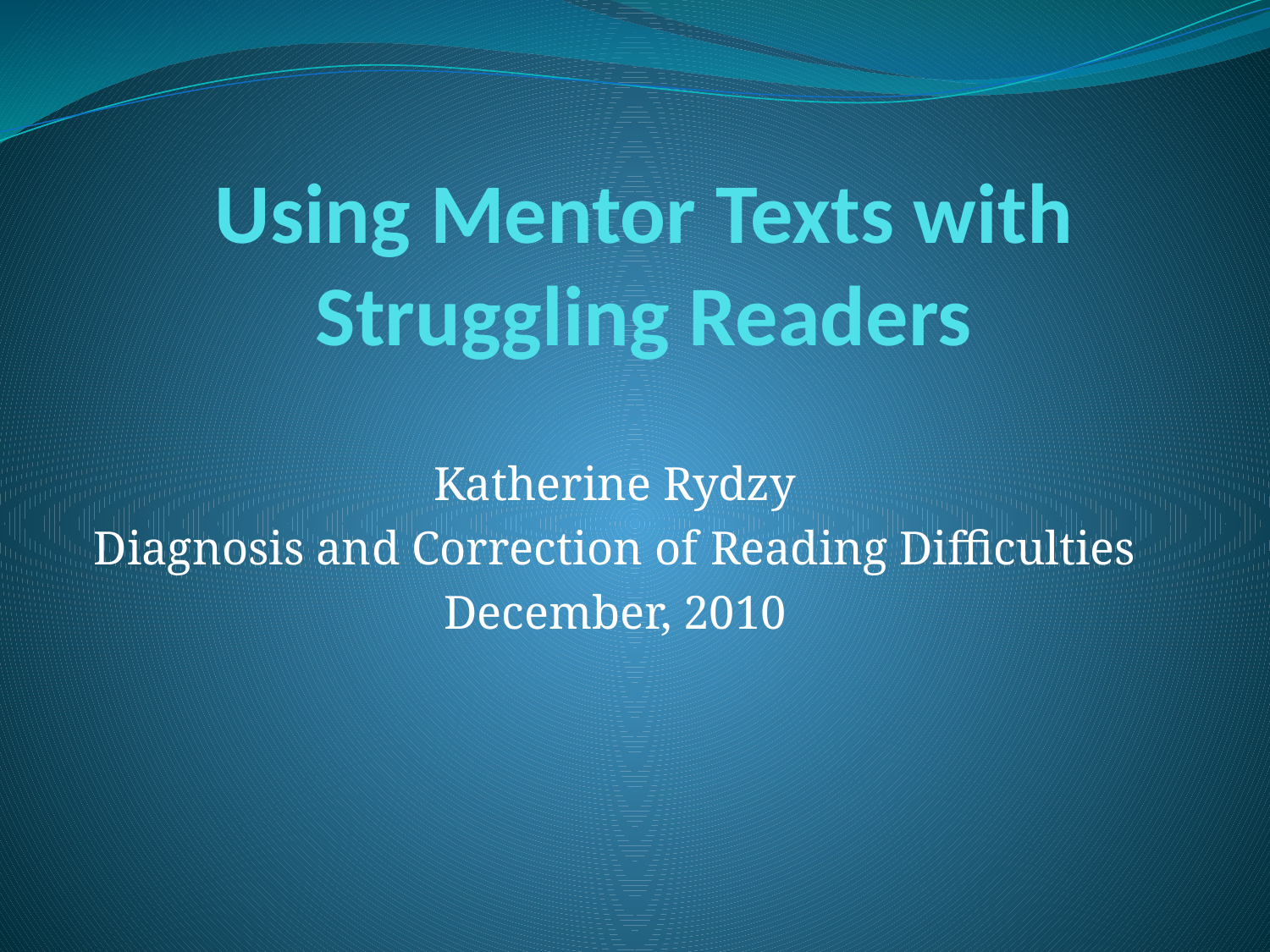

# Using Mentor Texts with Struggling Readers
Katherine Rydzy
Diagnosis and Correction of Reading Difficulties
December, 2010